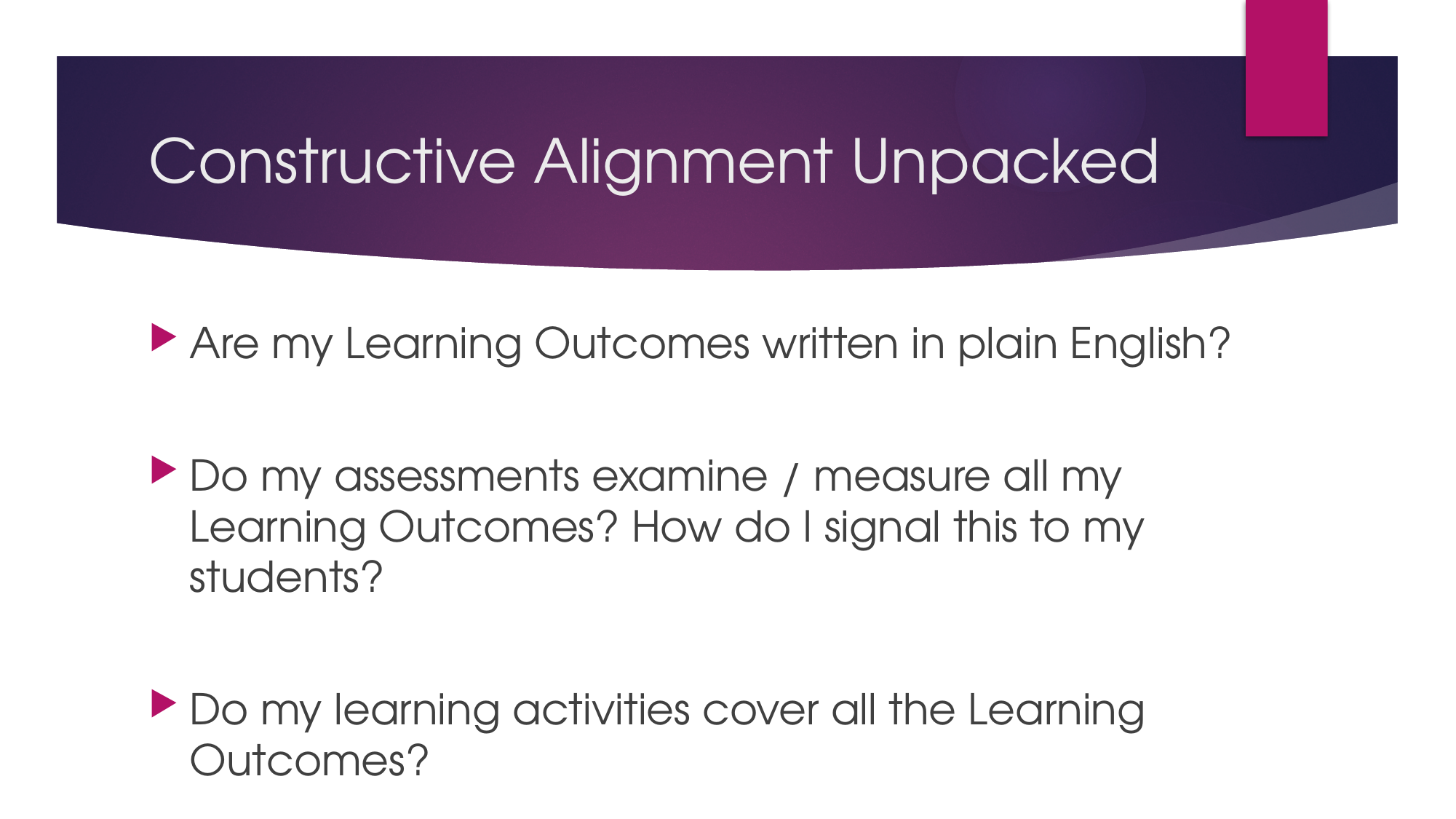

# Constructive Alignment Unpacked
Are my Learning Outcomes written in plain English?

Do my assessments examine / measure all my Learning Outcomes? How do I signal this to my students?

Do my learning activities cover all the Learning Outcomes?